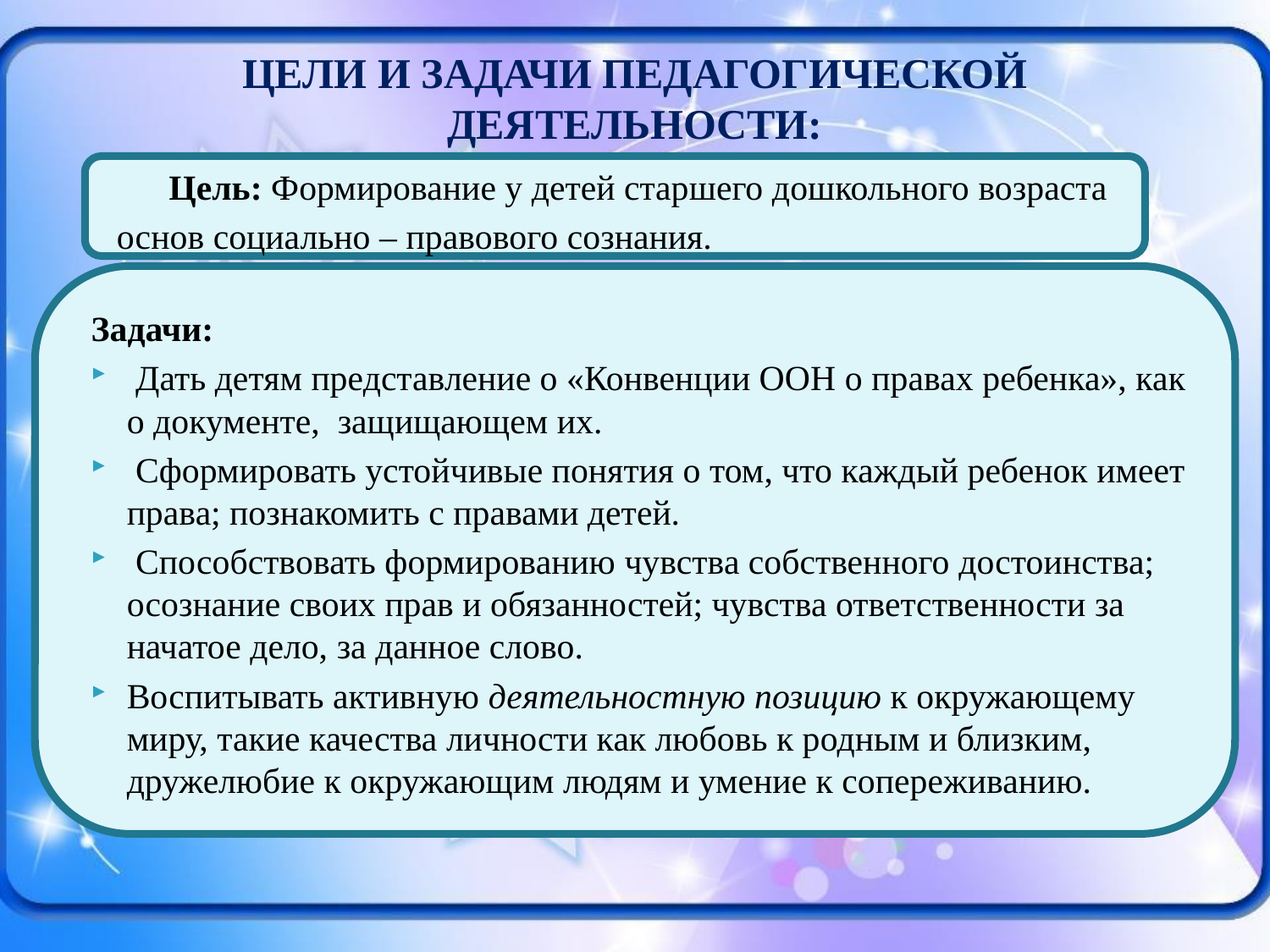

# ЦЕЛИ И ЗАДАЧИ ПЕДАГОГИЧЕСКОЙ ДЕЯТЕЛЬНОСТИ:

Цель: Формирование у детей старшего дошкольного возраста
основ социально – правового сознания.
Задачи:
 Дать детям представление о «Конвенции ООН о правах ребенка», как о документе,  защищающем их.
 Сформировать устойчивые понятия о том, что каждый ребенок имеет права; познакомить с правами детей.
 Способствовать формированию чувства собственного достоинства; осознание своих прав и обязанностей; чувства ответственности за начатое дело, за данное слово.
Воспитывать активную деятельностную позицию к окружающему миру, такие качества личности как любовь к родным и близким, дружелюбие к окружающим людям и умение к сопереживанию.